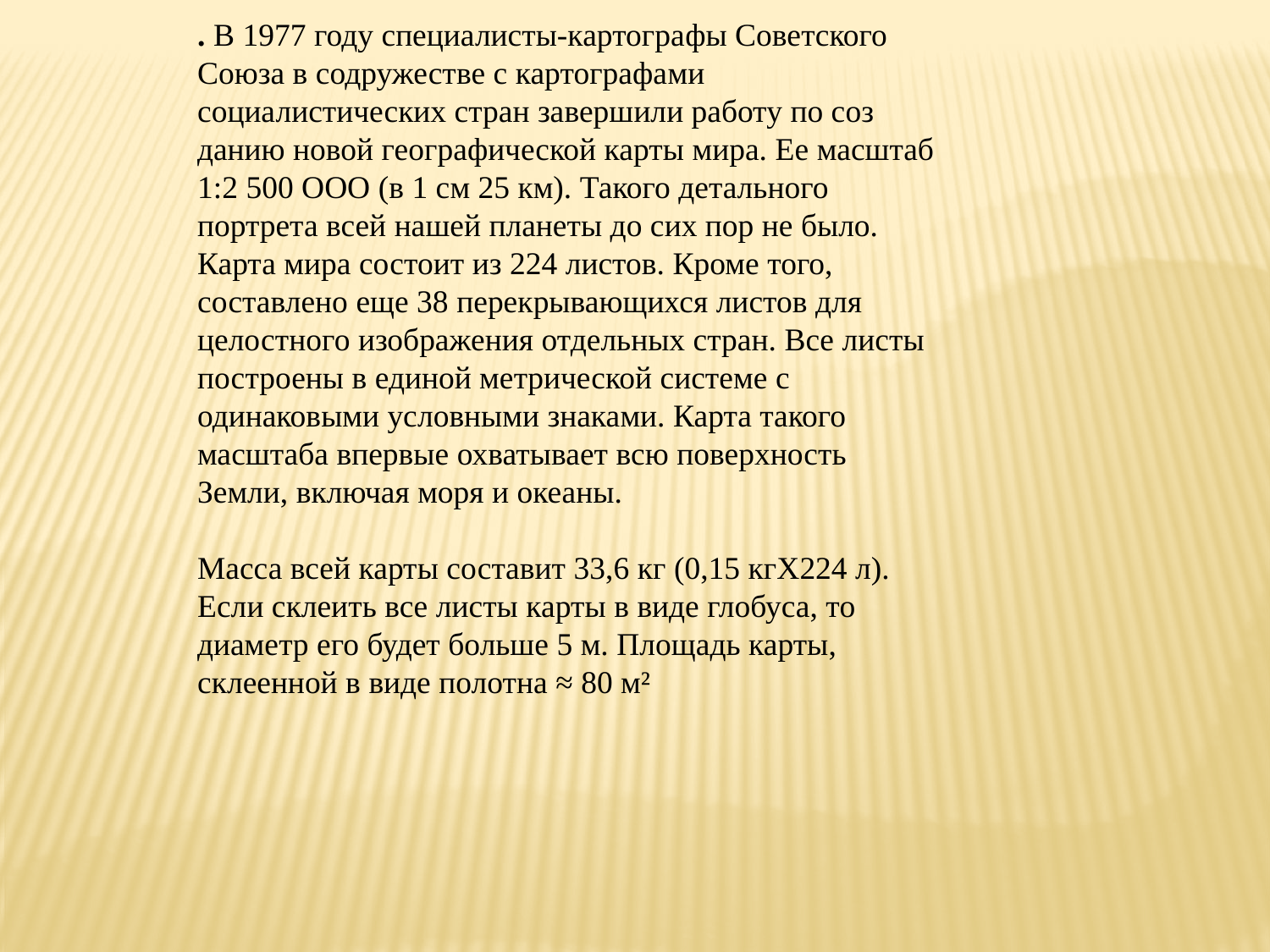

. В 1977 году специалисты-картогра­фы Советского Союза в содружестве с картографа­ми социалистических стран завершили работу по соз­данию новой географической карты мира. Ее масштаб 1:2 500 ООО (в 1 см 25 км). Такого детального портрета всей нашей планеты до сих пор не было.
Карта мира состоит из 224 листов. Кроме того, составлено еще 38 перекрывающихся листов для целост­ного изображения отдельных стран. Все листы пост­роены в единой метрической системе с одинаковыми условными знаками. Карта такого масштаба впервые охватывает всю поверхность Земли, включая моря и океаны.

Масса всей карты составит 33,6 кг (0,15 кгХ224 л).
Если склеить все листы карты в виде глобуса, то диаметр его будет больше 5 м. Площадь карты, склеенной в виде полотна ≈ 80 м²